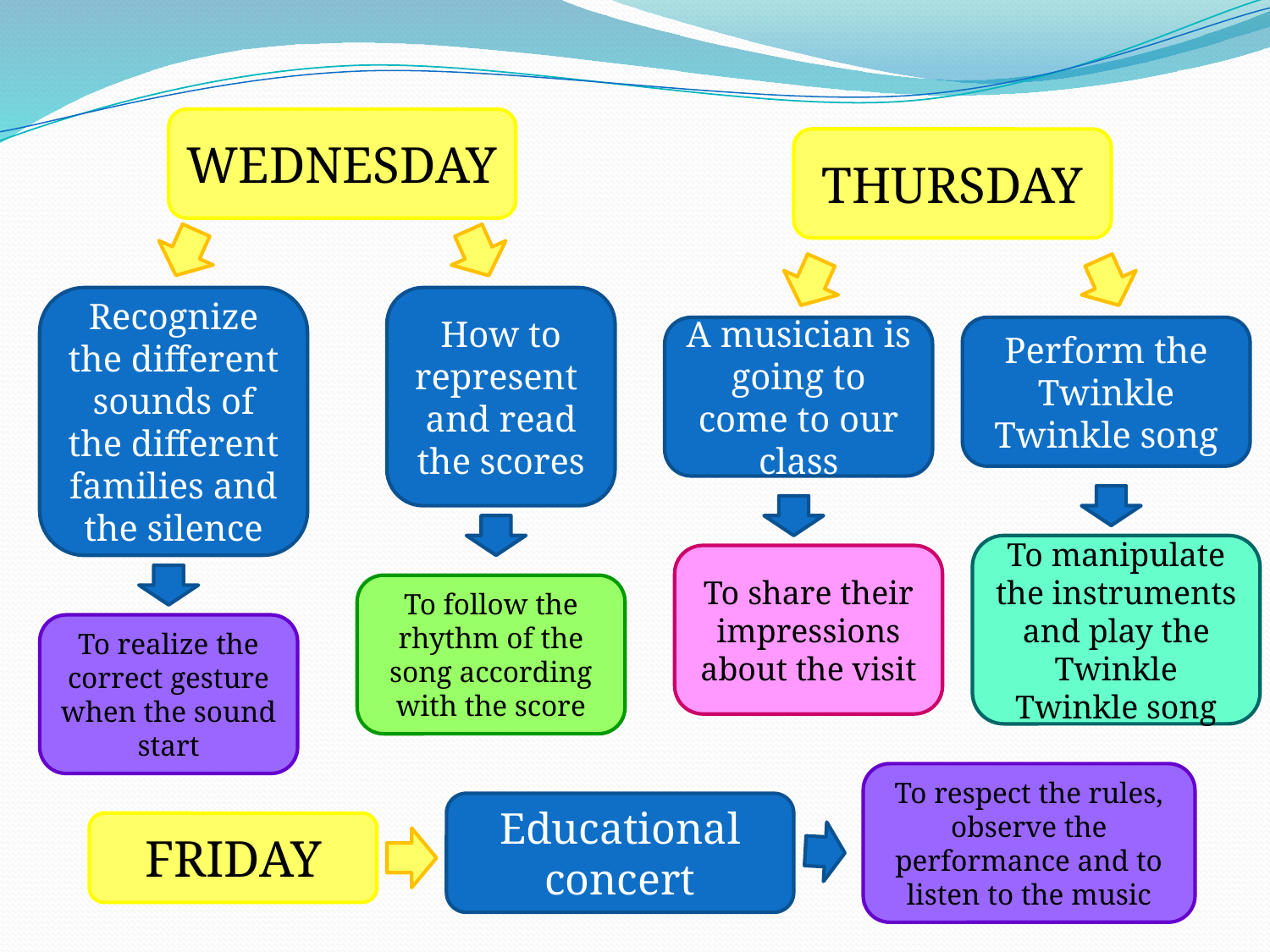

WEDNESDAY
THURSDAY

Recognize the different sounds of the different families and the silence
How to represent  and read the scores
A musician is going to come to our class
Perform the Twinkle Twinkle song

To manipulate the instruments and play the Twinkle Twinkle song
To share their impressions about the visit

To follow the rhythm of the song according with the score
To realize the correct gesture when the sound start
To respect the rules, observe the performance and to listen to the music
Educational concert
FRIDAY